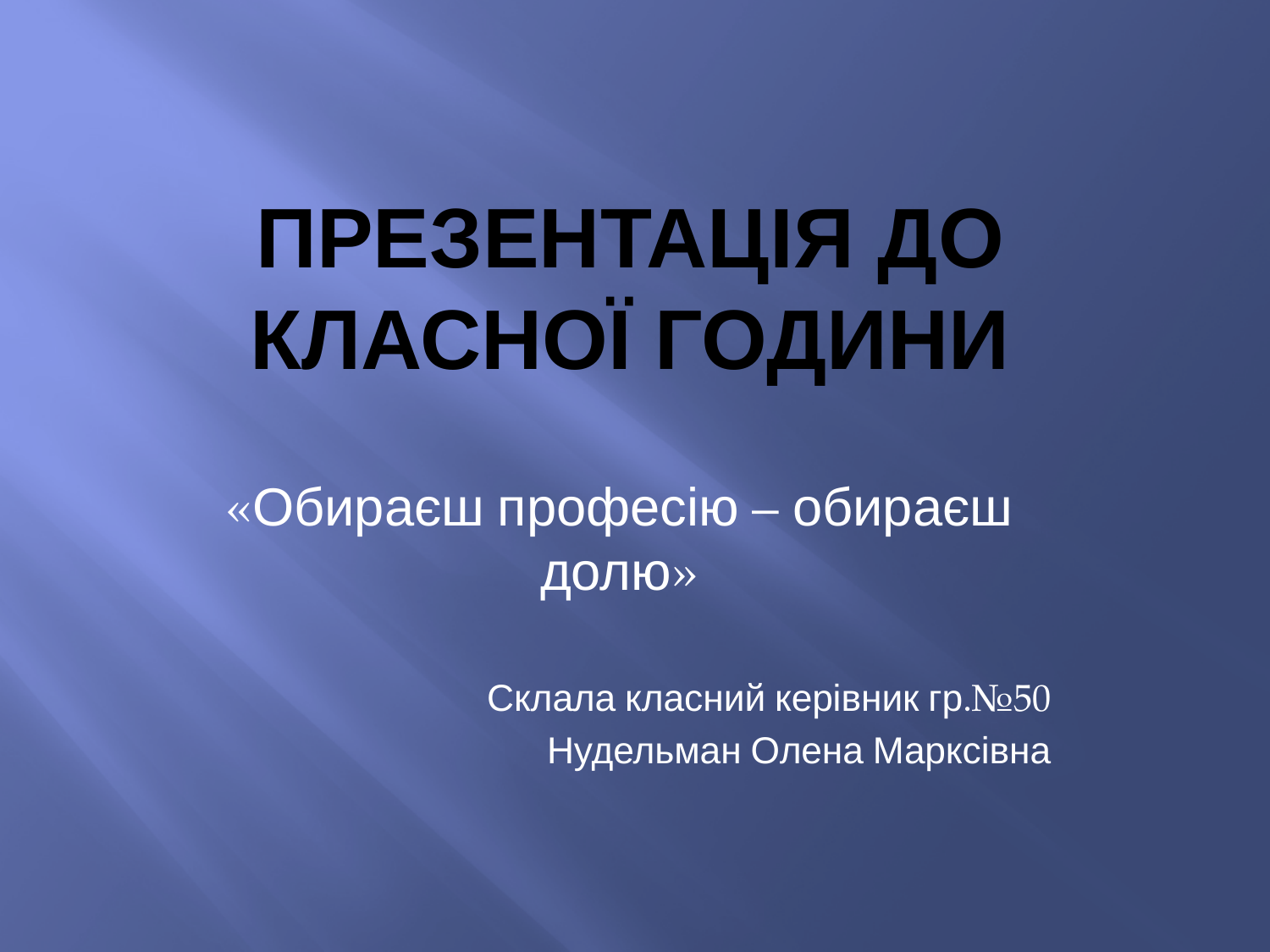

# Презентація до класної години
«Обираєш професію – обираєш долю»

Склала класний керівник гр.№50
Нудельман Олена Марксівна